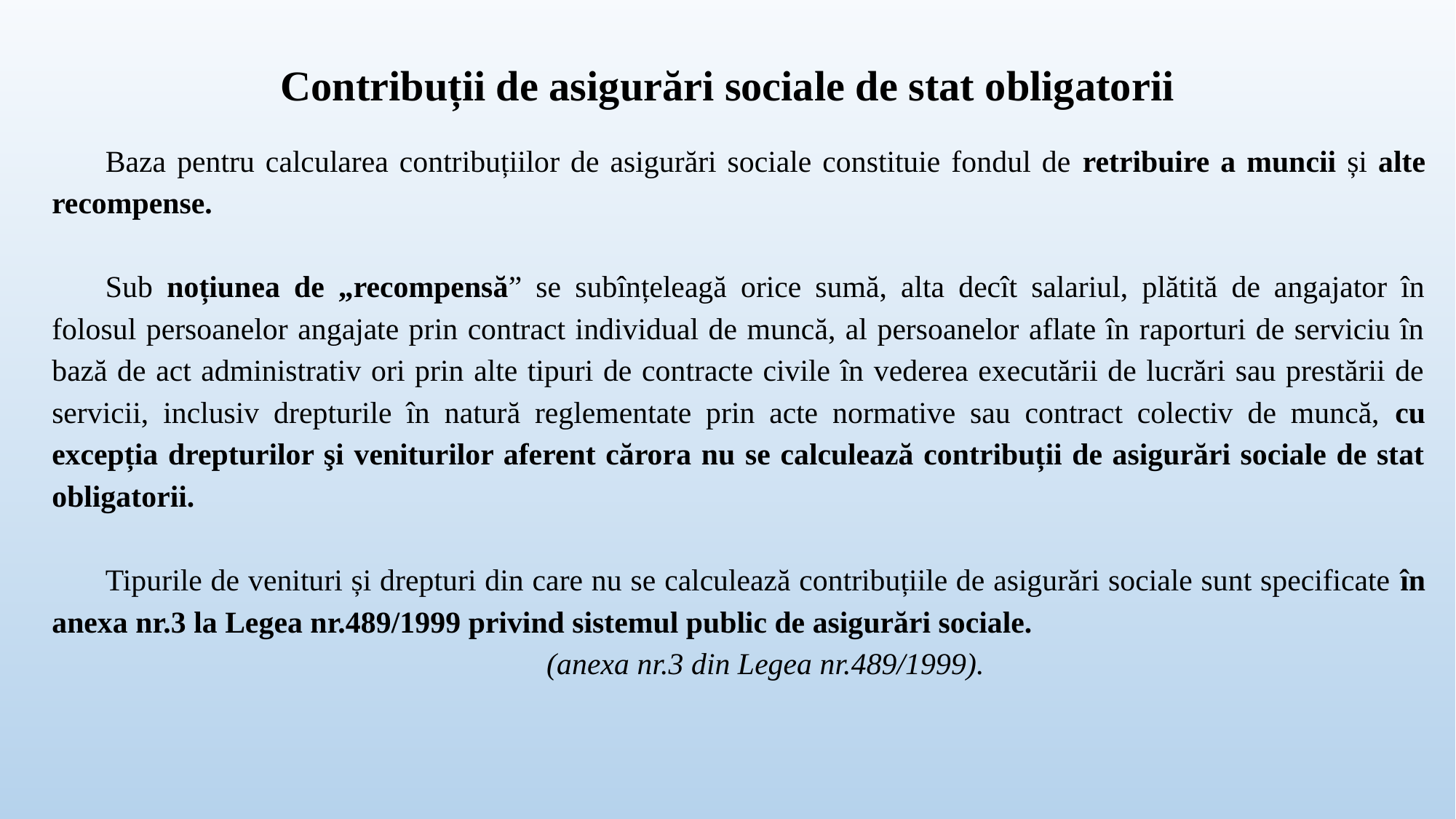

# Contribuții de asigurări sociale de stat obligatorii
Baza pentru calcularea contribuțiilor de asigurări sociale constituie fondul de retribuire a muncii și alte recompense.

Sub noțiunea de „recompensă” se subînțeleagă orice sumă, alta decît salariul, plătită de angajator în folosul persoanelor angajate prin contract individual de muncă, al persoanelor aflate în raporturi de serviciu în bază de act administrativ ori prin alte tipuri de contracte civile în vederea executării de lucrări sau prestării de servicii, inclusiv drepturile în natură reglementate prin acte normative sau contract colectiv de muncă, cu excepția drepturilor şi veniturilor aferent cărora nu se calculează contribuții de asigurări sociale de stat obligatorii.

Tipurile de venituri și drepturi din care nu se calculează contribuțiile de asigurări sociale sunt specificate în anexa nr.3 la Legea nr.489/1999 privind sistemul public de asigurări sociale.
(anexa nr.3 din Legea nr.489/1999).